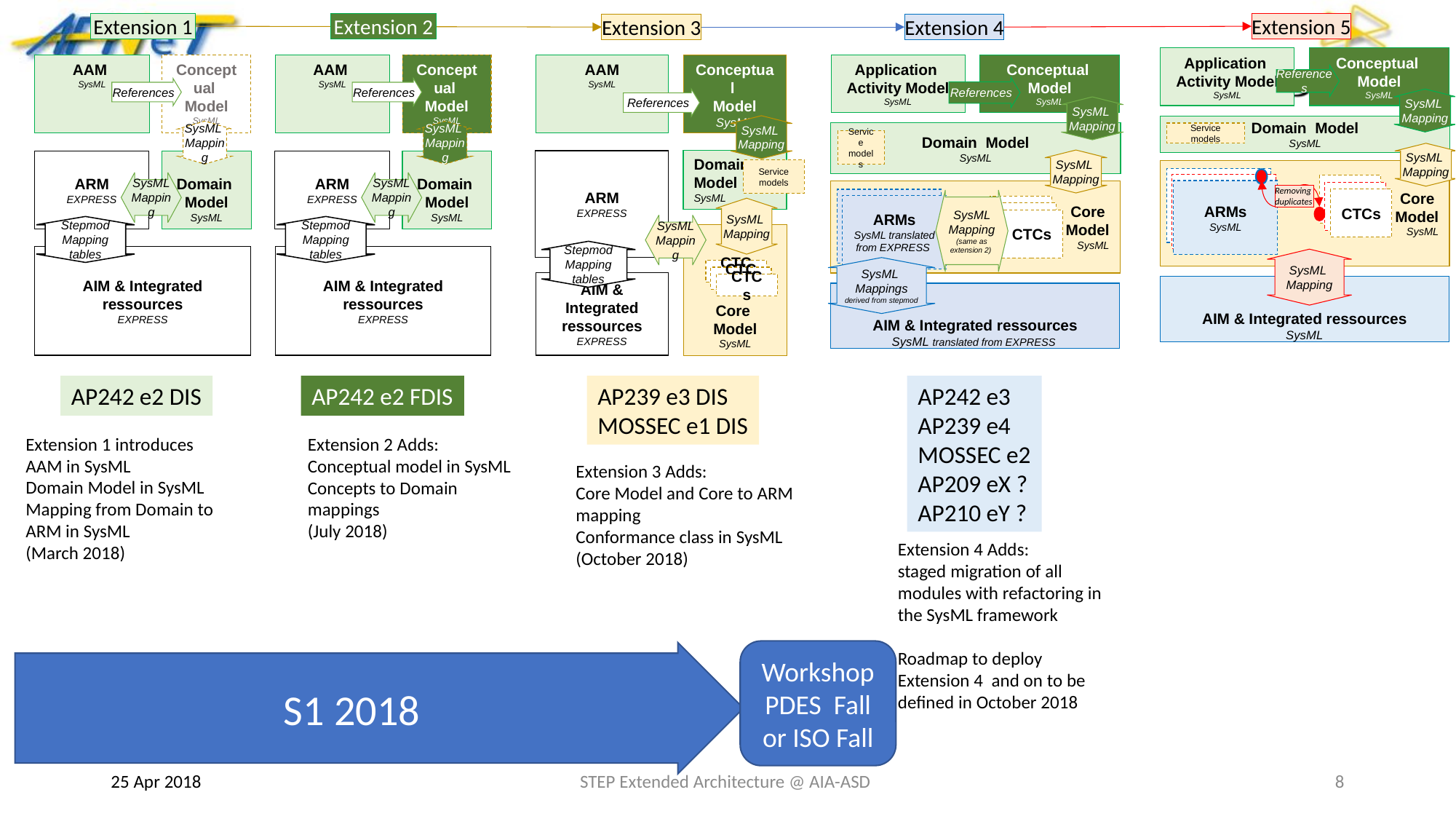

Extension 1
Extension 2
Extension 5
Extension 3
Extension 4
Application
Activity Model
SysML
Conceptual
Model
SysML
AAM
SysML
Conceptual
Model
SysML
AAM
SysML
Conceptual
Model
SysML
AAM
SysML
Conceptual
Model
SysML
Application
Activity Model
SysML
Conceptual
Model
SysML
References
References
References
References
SysML
Mapping
References
SysML
Mapping
SysML
Mapping
Domain  Model
SysML
SysML
Mapping
SysML
Mapping
Domain  Model
SysML
Service models
Service models
SysML
Mapping
SysML
Mapping
Domain
Model
SysML
ARM
EXPRESS
ARM
EXPRESS
ARM
EXPRESS
Domain
Model
SysML
Domain
Model
SysML
Service models
Core
Model
SysML
ARMs
SysML

SysML
Mapping
SysML
Mapping
ARMs
SysML translated from EXPRESS
CTCs
ARMs
SysML
Core
Model
SysML
CTCs
Removing
duplicates
CTCs
ARMs
SysML
SysML
Mapping
(same as extension 2)
ARMs
SysML translated from EXPRESS
CTCs
SysML
Mapping
CTCs

CTCs
SysML
Mapping
Stepmod Mapping tables
Stepmod Mapping tables
Core
Model
SysML
Stepmod Mapping tables
AIM & Integrated ressources
EXPRESS
AIM & Integrated ressources
EXPRESS
SysML
Mapping
SysML
Mappings
derived from stepmod
CTCs
CTCs
AIM & Integrated ressources
EXPRESS
CTCs
AIM & Integrated ressources
SysML
AIM & Integrated ressources
SysML translated from EXPRESS
AP242 e2 DIS
AP242 e2 FDIS
AP239 e3 DIS
MOSSEC e1 DIS
AP242 e3
AP239 e4
MOSSEC e2
AP209 eX ?
AP210 eY ?
Extension 1 introduces
AAM in SysML
Domain Model in SysML
Mapping from Domain to ARM in SysML
(March 2018)
Extension 2 Adds:
Conceptual model in SysML
Concepts to Domain mappings
(July 2018)
Extension 3 Adds:
Core Model and Core to ARM mapping
Conformance class in SysML
(October 2018)
Extension 4 Adds:
staged migration of all modules with refactoring in the SysML framework

Roadmap to deploy Extension 4  and on to be defined in October 2018
Workshop PDES  Fall or ISO Fall
S1 2018
25 Apr 2018
STEP Extended Architecture @ AIA-ASD
8